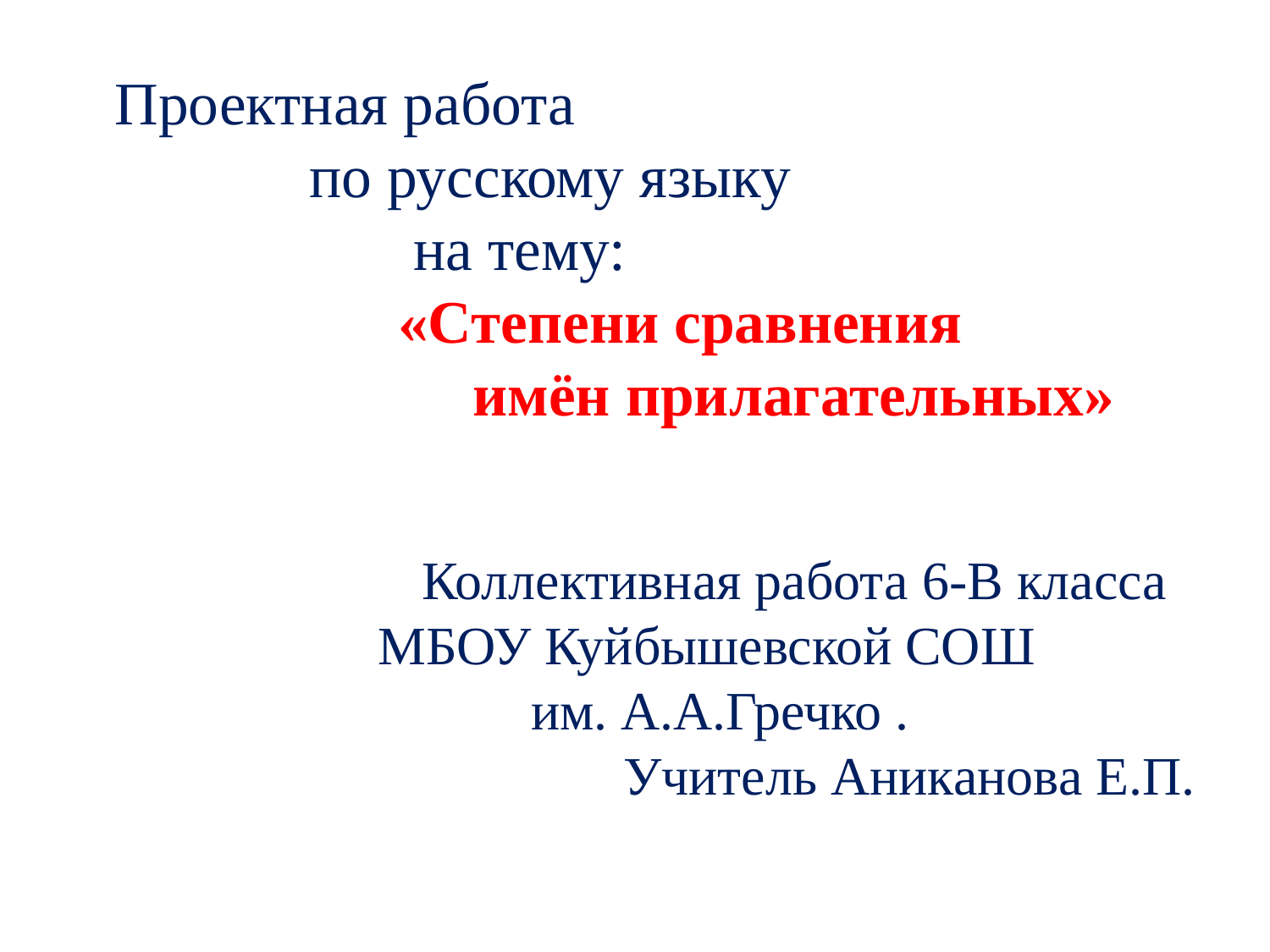

# Проектная работа                                                    по русскому языку                                             на тему:                                                       «Степени сравнения                                   имён прилагательных»
Коллективная работа 6-В класса МБОУ Куйбышевской СОШ                         им. А.А.Гречко .                                        Учитель Аниканова Е.П.